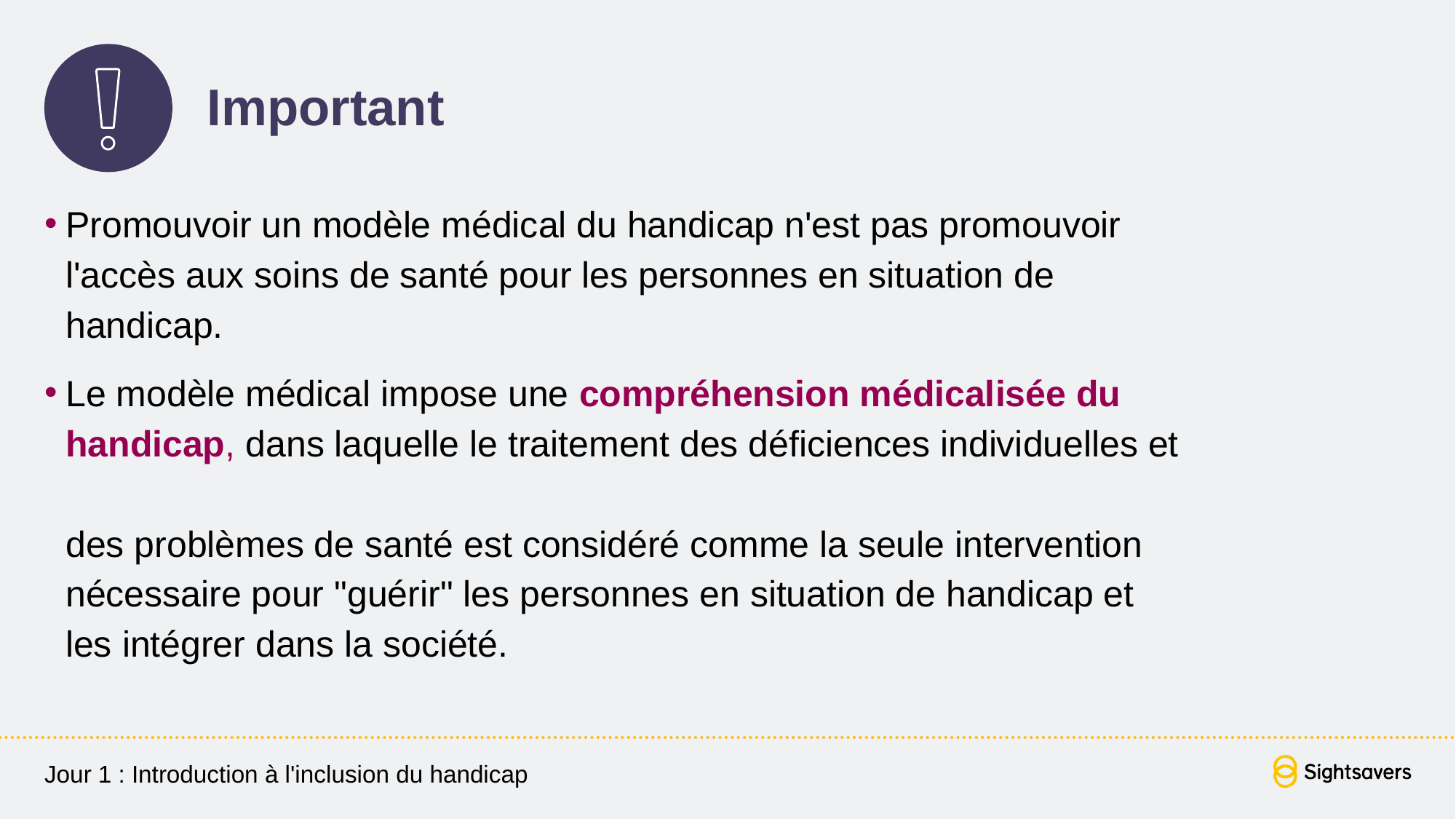

# Important
Promouvoir un modèle médical du handicap n'est pas promouvoir
l'accès aux soins de santé pour les personnes en situation de handicap.
Le modèle médical impose une compréhension médicalisée du handicap, dans laquelle le traitement des déficiences individuelles et
des problèmes de santé est considéré comme la seule intervention nécessaire pour "guérir" les personnes en situation de handicap et les intégrer dans la société.
Jour 1 : Introduction à l'inclusion du handicap